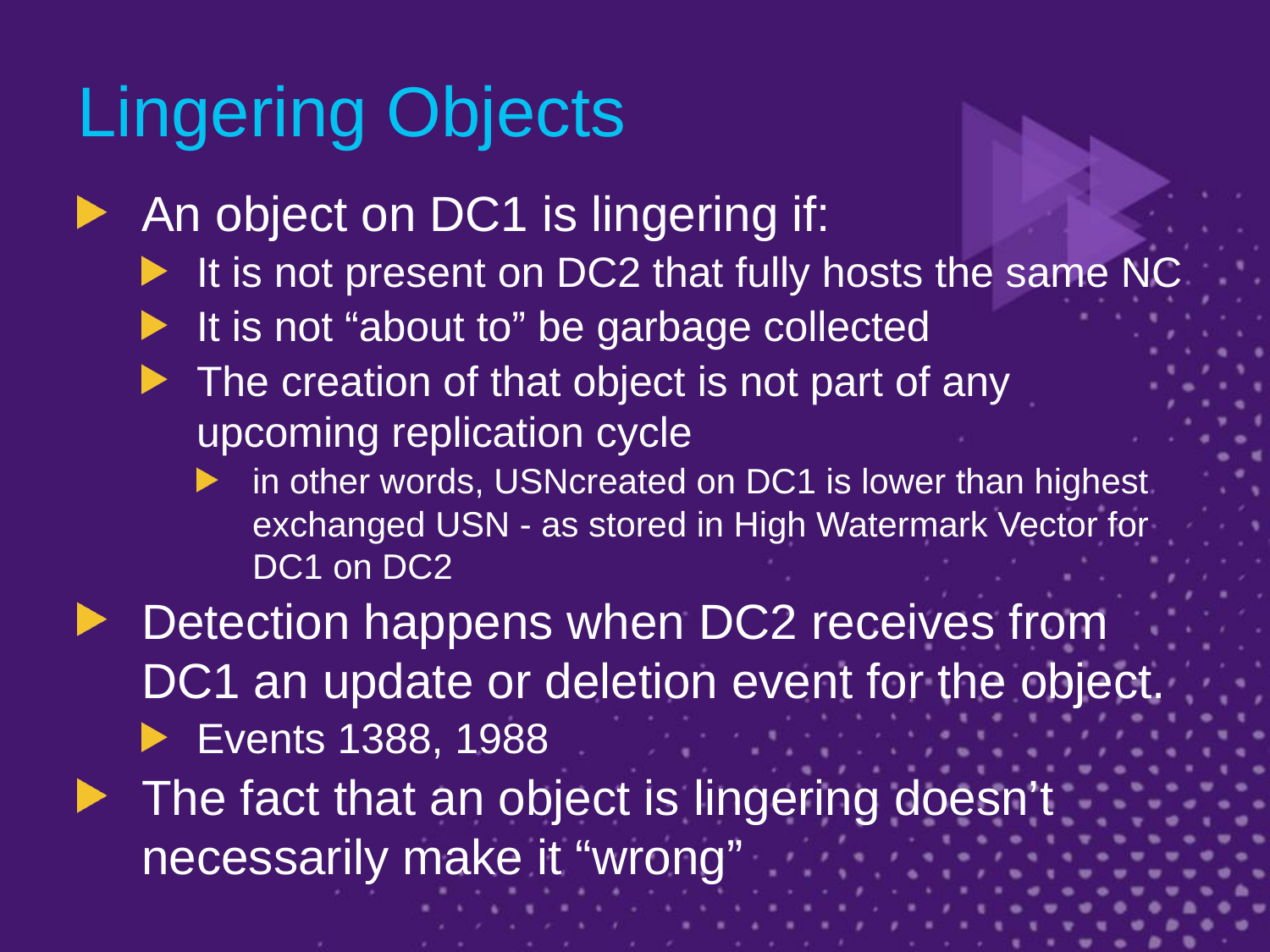

# Lingering Objects
An object on DC1 is lingering if:
It is not present on DC2 that fully hosts the same NC
It is not “about to” be garbage collected
The creation of that object is not part of any upcoming replication cycle
in other words, USNcreated on DC1 is lower than highest exchanged USN - as stored in High Watermark Vector for DC1 on DC2
Detection happens when DC2 receives from DC1 an update or deletion event for the object.
Events 1388, 1988
The fact that an object is lingering doesn’t necessarily make it “wrong”